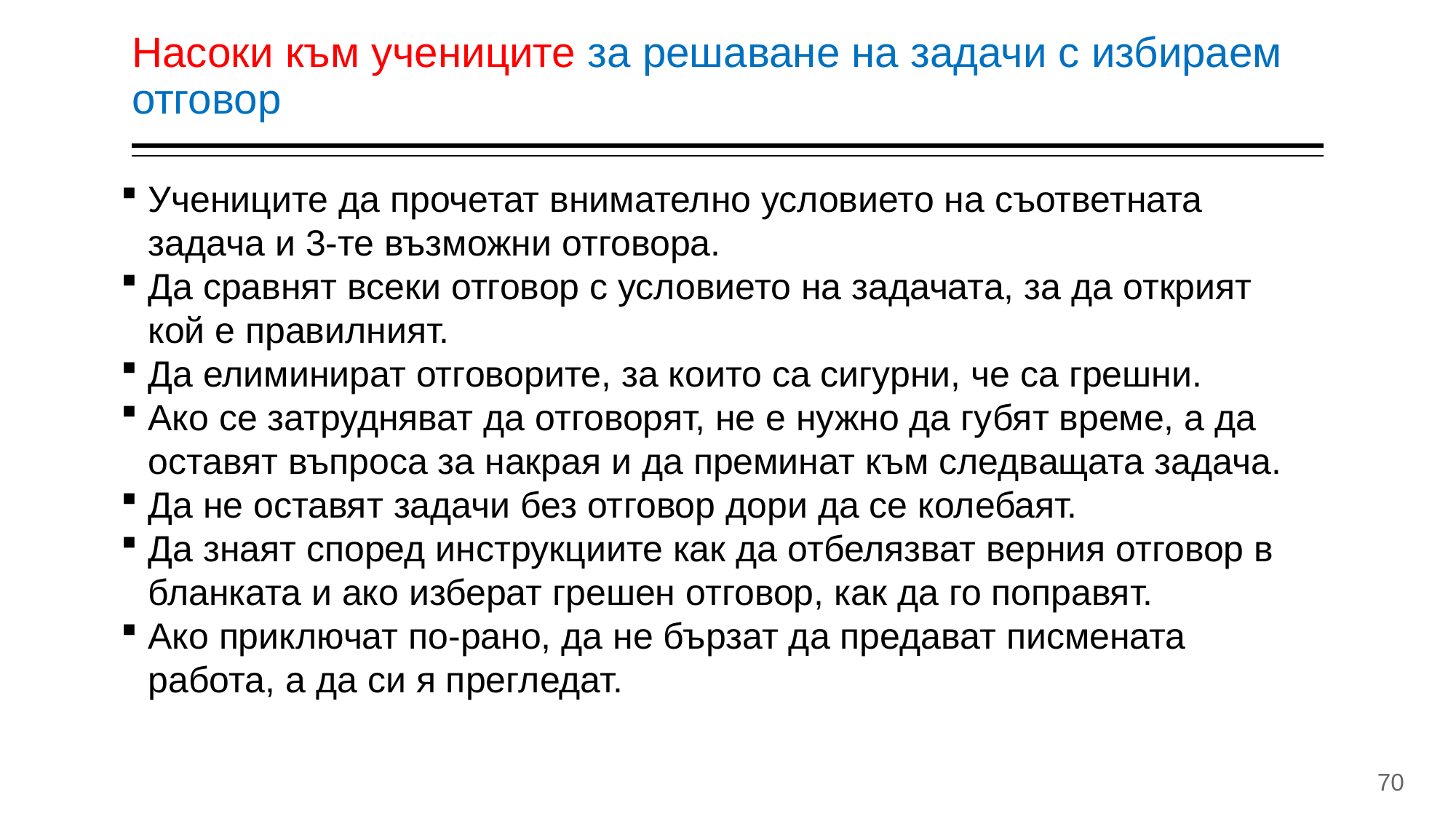

# Насоки към учениците за решаване на задачи с избираем отговор
Учениците да прочетат внимателно условието на съответната задача и 3-те възможни отговора.
Да сравнят всеки отговор с условието на задачата, за да открият кой е правилният.
Да елиминират отговорите, за които са сигурни, че са грешни.
Ако се затрудняват да отговорят, не е нужно да губят време, а да оставят въпроса за накрая и да преминат към следващата задача.
Да не оставят задачи без отговор дори да се колебаят.
Да знаят според инструкциите как да отбелязват верния отговор в бланката и ако изберат грешен отговор, как да го поправят.
Ако приключат по-рано, да не бързат да предават писмената работа, а да си я прегледат.
70